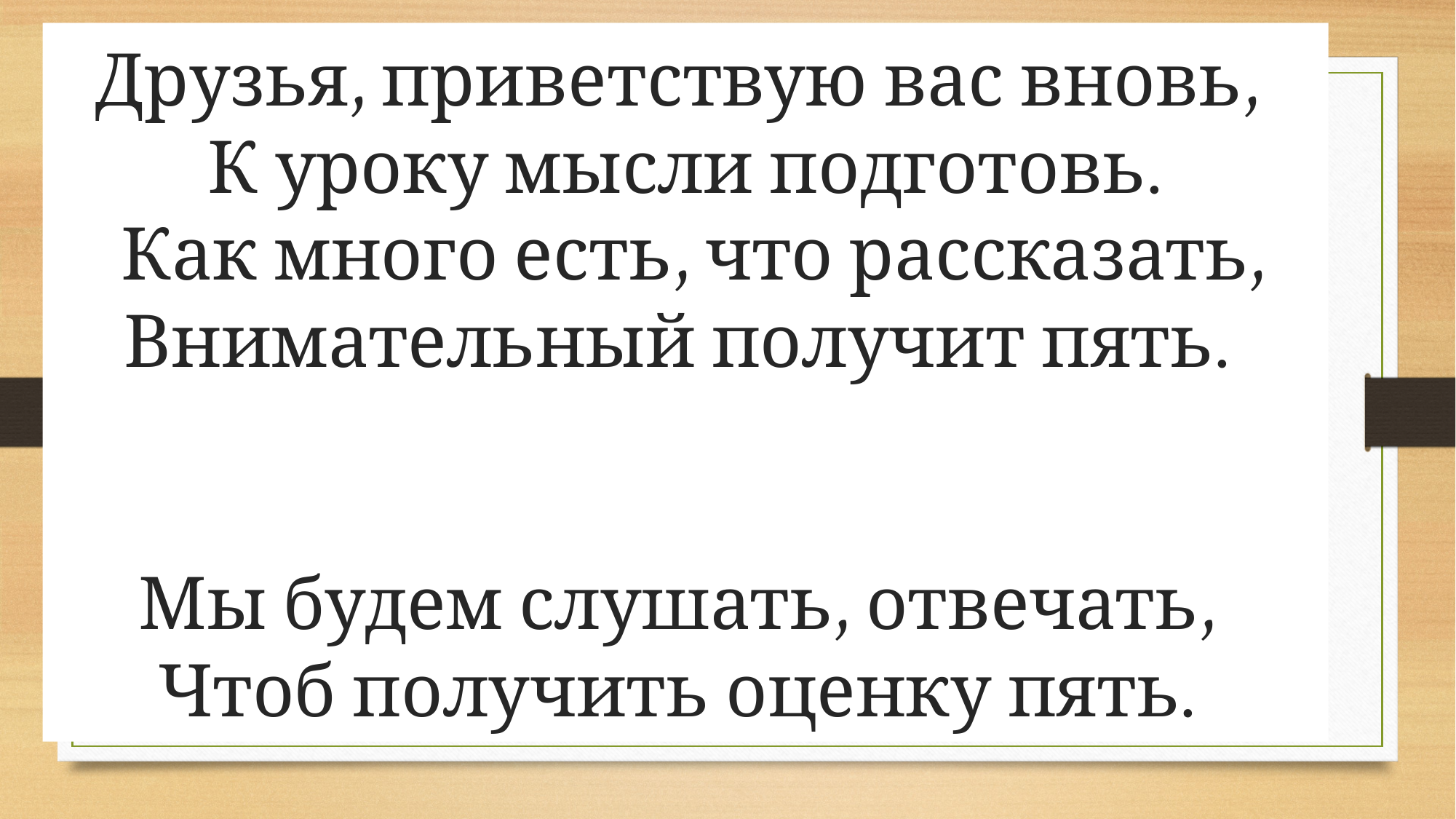

# Друзья, приветствую вас вновь, К уроку мысли подготовь. Как много есть, что рассказать, Внимательный получит пять. Мы будем слушать, отвечать, Чтоб получить оценку пять.